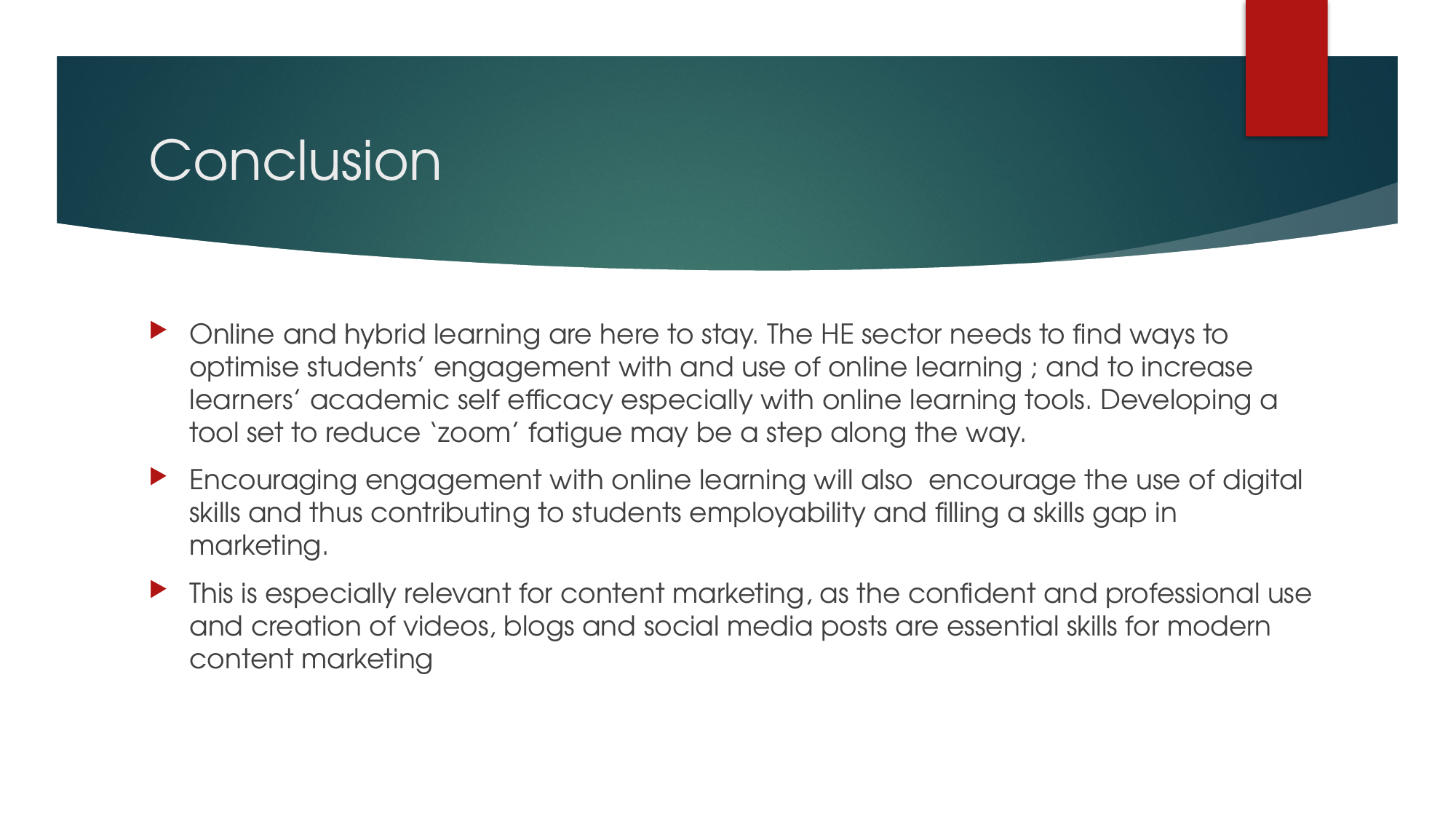

# Conclusion
Online and hybrid learning are here to stay. The HE sector needs to find ways to optimise students’ engagement with and use of online learning ; and to increase learners’ academic self efficacy especially with online learning tools. Developing a tool set to reduce ‘zoom’ fatigue may be a step along the way.
Encouraging engagement with online learning will also  encourage the use of digital skills and thus contributing to students employability and filling a skills gap in marketing.
This is especially relevant for content marketing, as the confident and professional use and creation of videos, blogs and social media posts are essential skills for modern content marketing